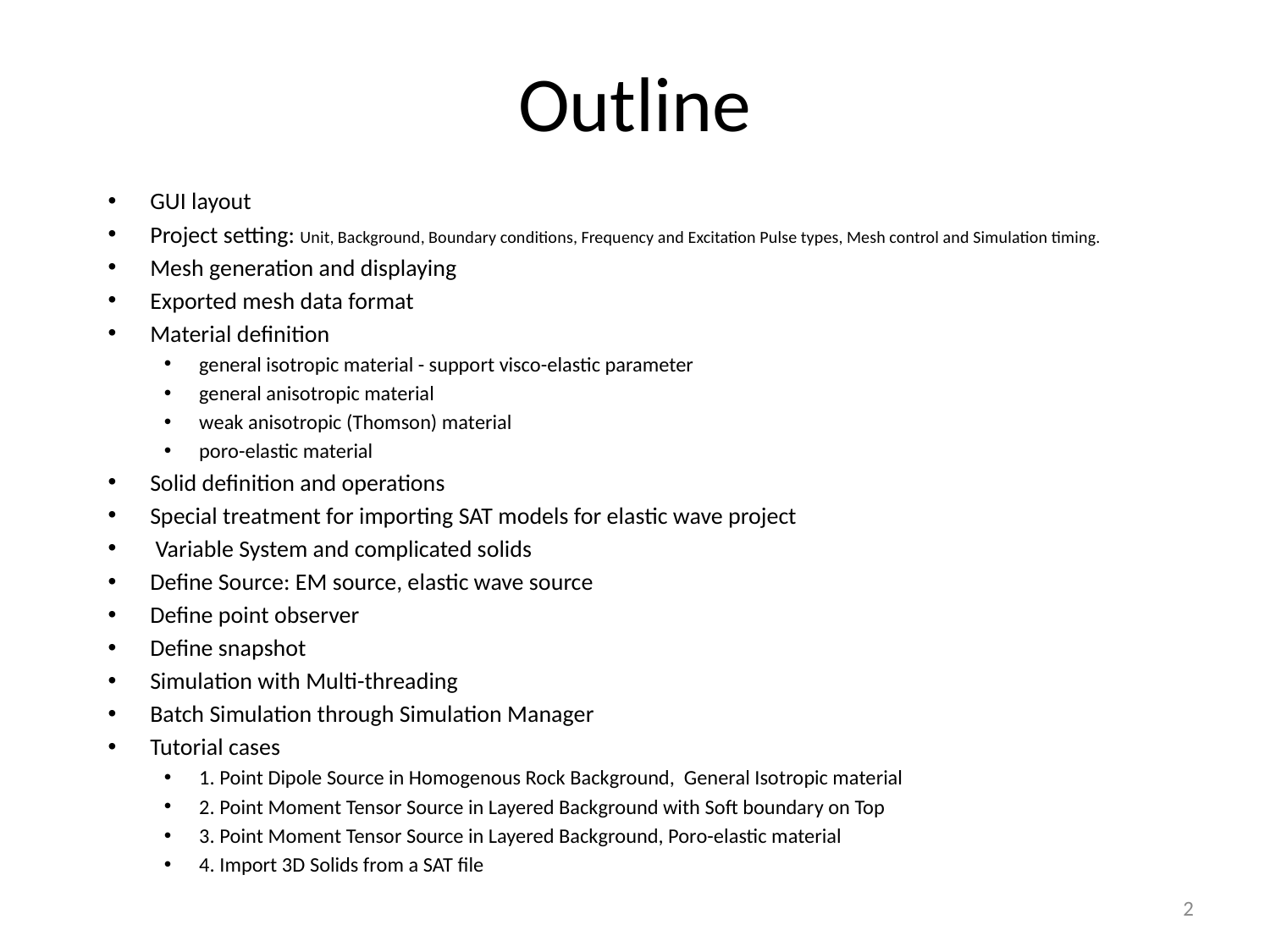

# Outline
GUI layout
Project setting: Unit, Background, Boundary conditions, Frequency and Excitation Pulse types, Mesh control and Simulation timing.
Mesh generation and displaying
Exported mesh data format
Material definition
general isotropic material - support visco-elastic parameter
general anisotropic material
weak anisotropic (Thomson) material
poro-elastic material
Solid definition and operations
Special treatment for importing SAT models for elastic wave project
 Variable System and complicated solids
Define Source: EM source, elastic wave source
Define point observer
Define snapshot
Simulation with Multi-threading
Batch Simulation through Simulation Manager
Tutorial cases
1. Point Dipole Source in Homogenous Rock Background,  General Isotropic material
2. Point Moment Tensor Source in Layered Background with Soft boundary on Top
3. Point Moment Tensor Source in Layered Background, Poro-elastic material
4. Import 3D Solids from a SAT file
2